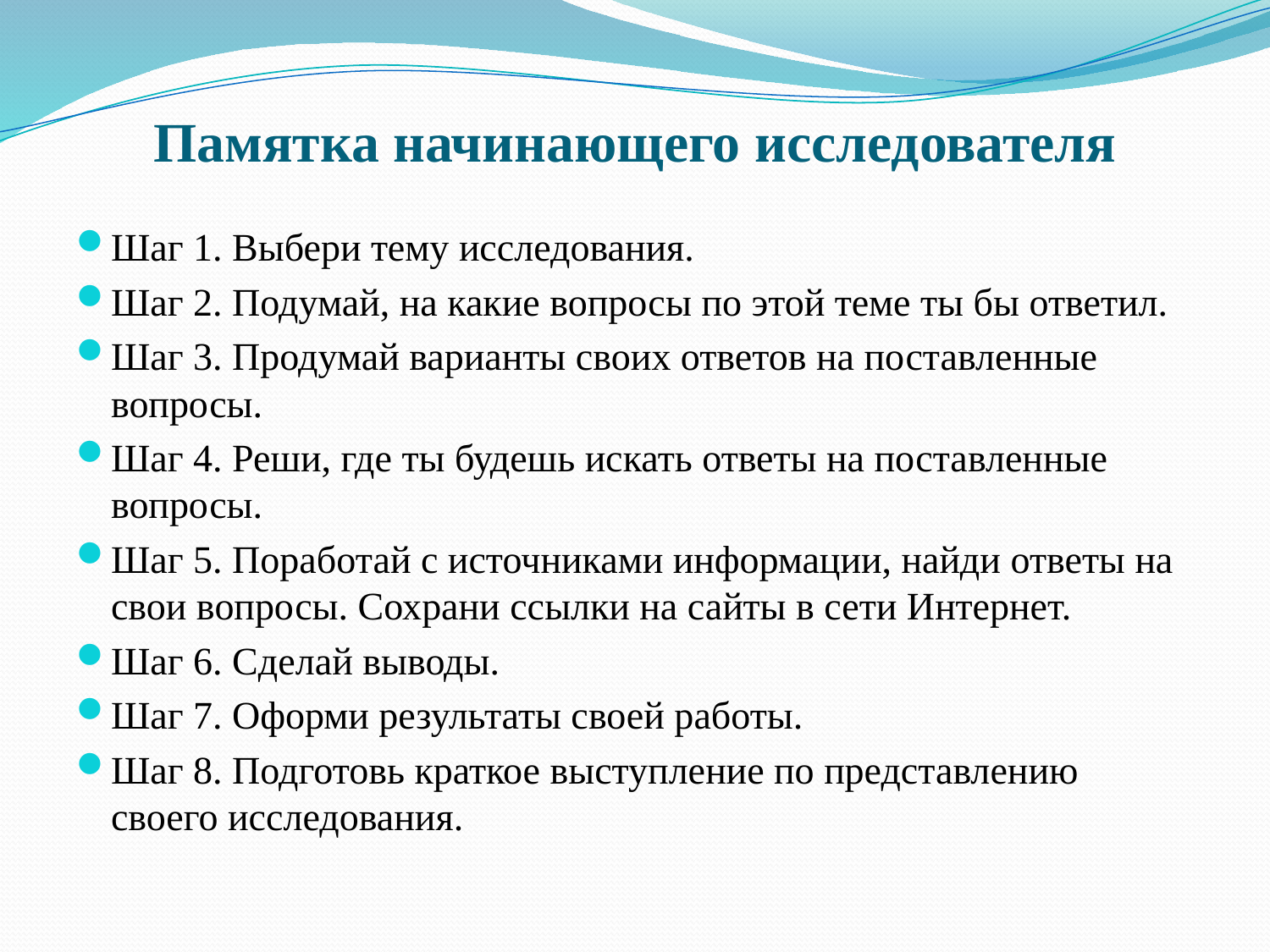

# Памятка начинающего исследователя
Шаг 1. Выбери тему исследования.
Шаг 2. Подумай, на какие вопросы по этой теме ты бы ответил.
Шаг 3. Продумай варианты своих ответов на поставленные вопросы.
Шаг 4. Реши, где ты будешь искать ответы на поставленные вопросы.
Шаг 5. Поработай с источниками информации, найди ответы на свои вопросы. Сохрани ссылки на сайты в сети Интернет.
Шаг 6. Сделай выводы.
Шаг 7. Оформи результаты своей работы.
Шаг 8. Подготовь краткое выступление по представлению своего исследования.